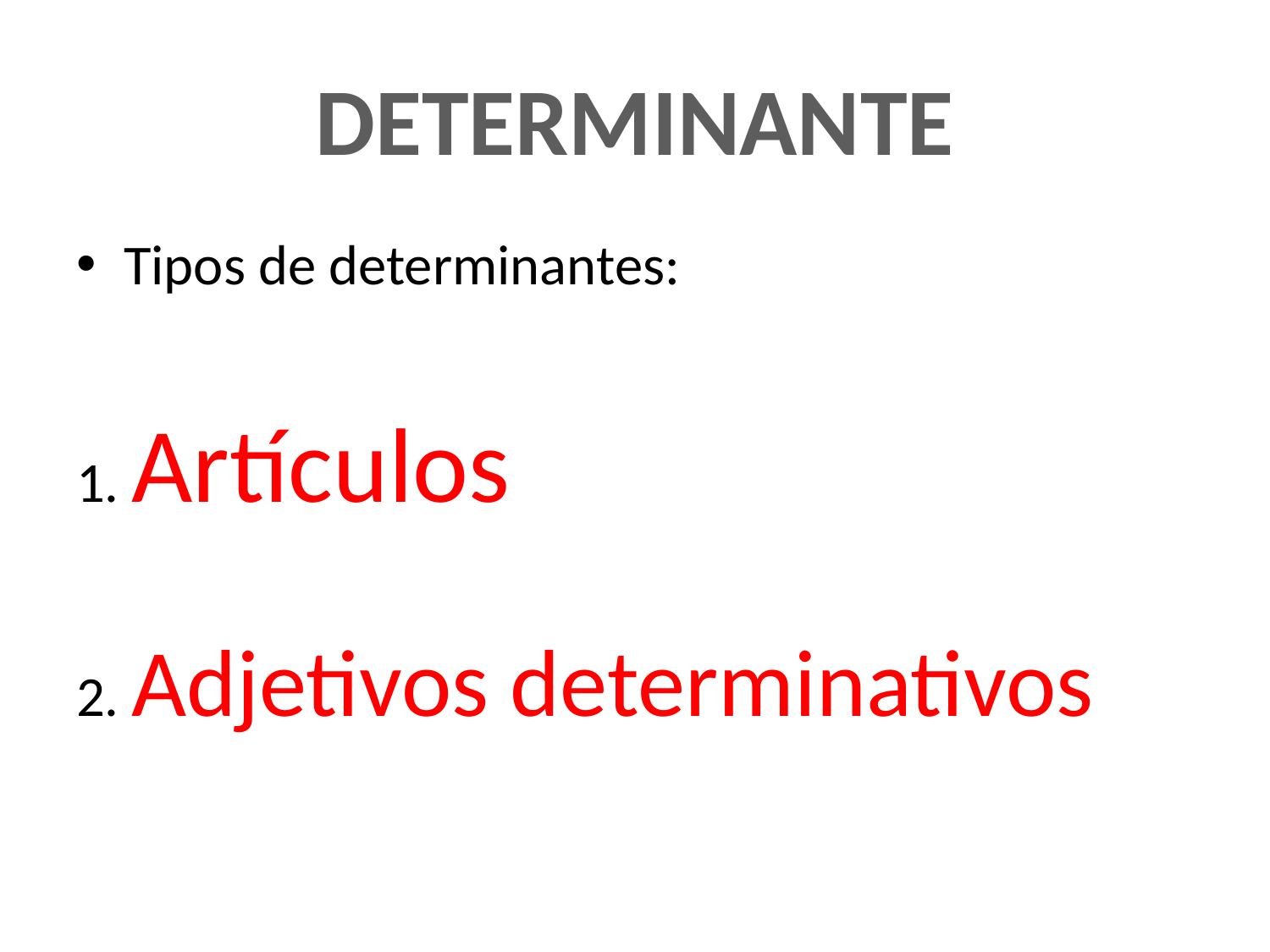

# DETERMINANTE
Tipos de determinantes:

1. Artículos

2. Adjetivos determinativos